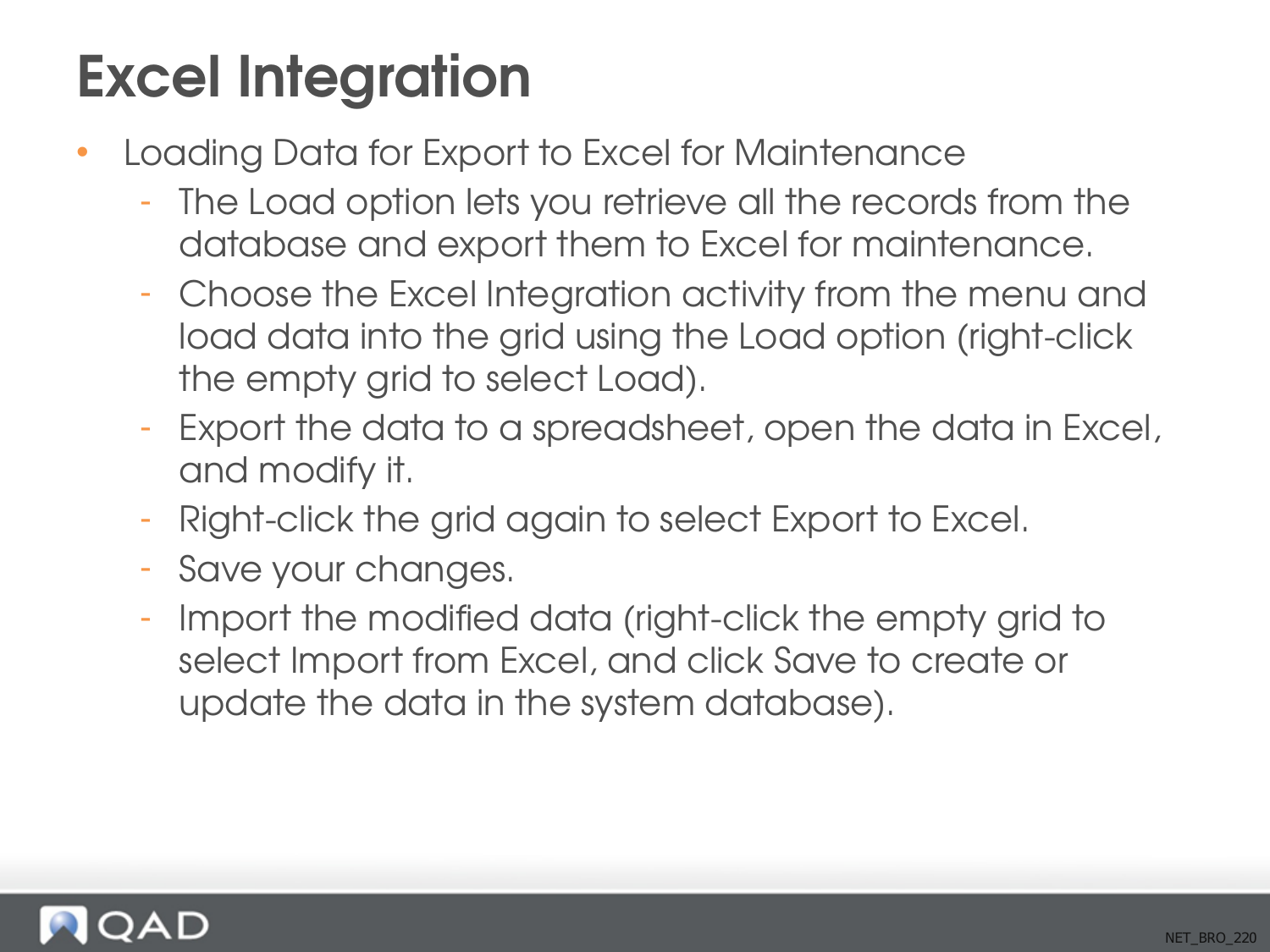

# Excel Integration
Loading Data for Export to Excel for Maintenance
The Load option lets you retrieve all the records from the database and export them to Excel for maintenance.
Choose the Excel Integration activity from the menu and load data into the grid using the Load option (right-click the empty grid to select Load).
Export the data to a spreadsheet, open the data in Excel, and modify it.
Right-click the grid again to select Export to Excel.
Save your changes.
Import the modified data (right-click the empty grid to select Import from Excel, and click Save to create or update the data in the system database).
NET_BRO_220